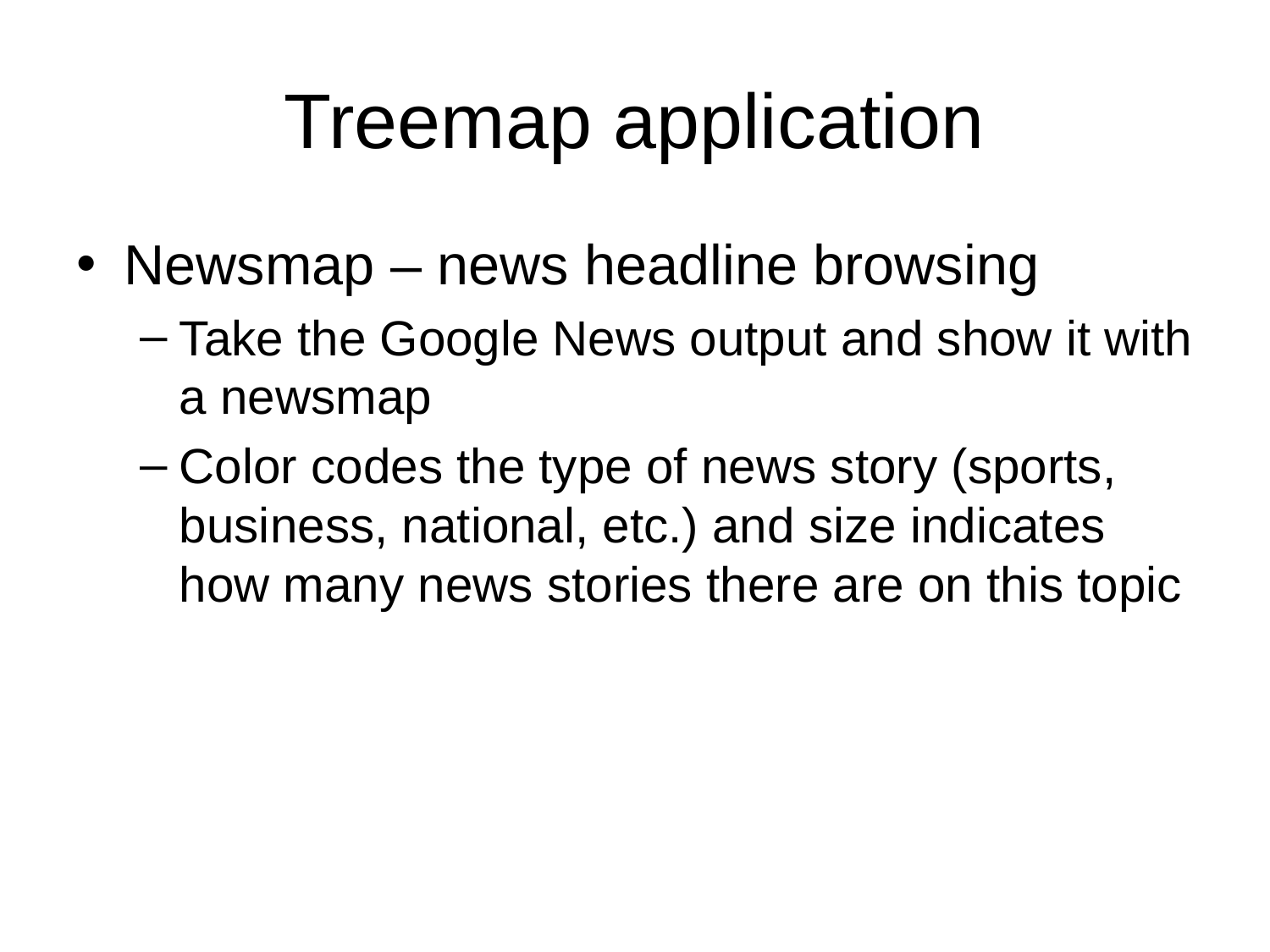

# Treemap application
Newsmap – news headline browsing
Take the Google News output and show it with a newsmap
Color codes the type of news story (sports, business, national, etc.) and size indicates how many news stories there are on this topic